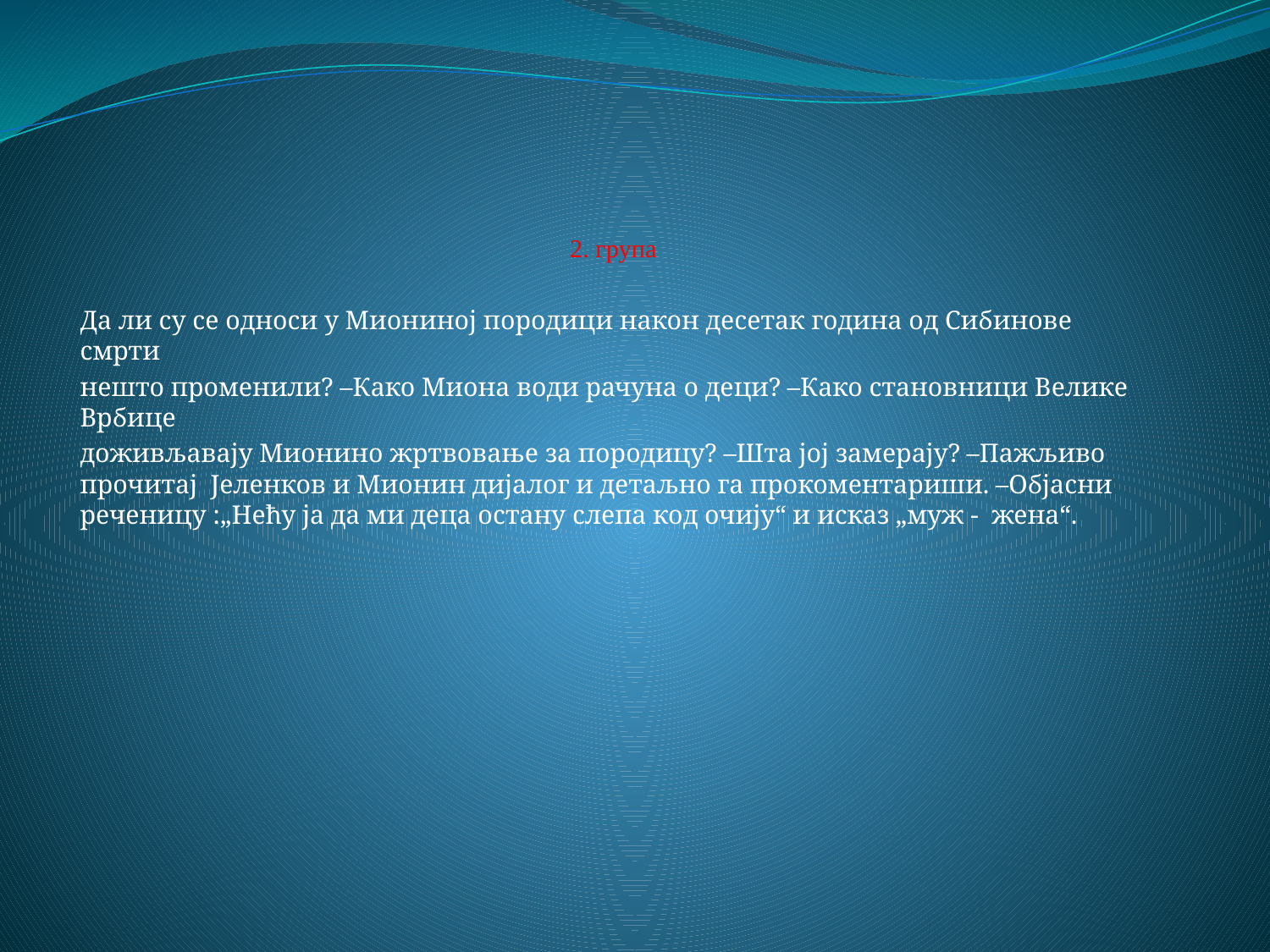

#
2. група

Да ли су се односи у Миониној породици након десетак година од Сибинове смрти
нешто променили? –Како Миона води рачуна о деци? –Како становници Велике Врбице
доживљавају Мионино жртвовање за породицу? –Шта јој замерају? –Пажљиво прочитај  Јеленков и Мионин дијалог и детаљно га прокоментариши. –Објасни реченицу :„Нећу ја да ми деца остану слепа код очију“ и исказ „муж -  жена“.